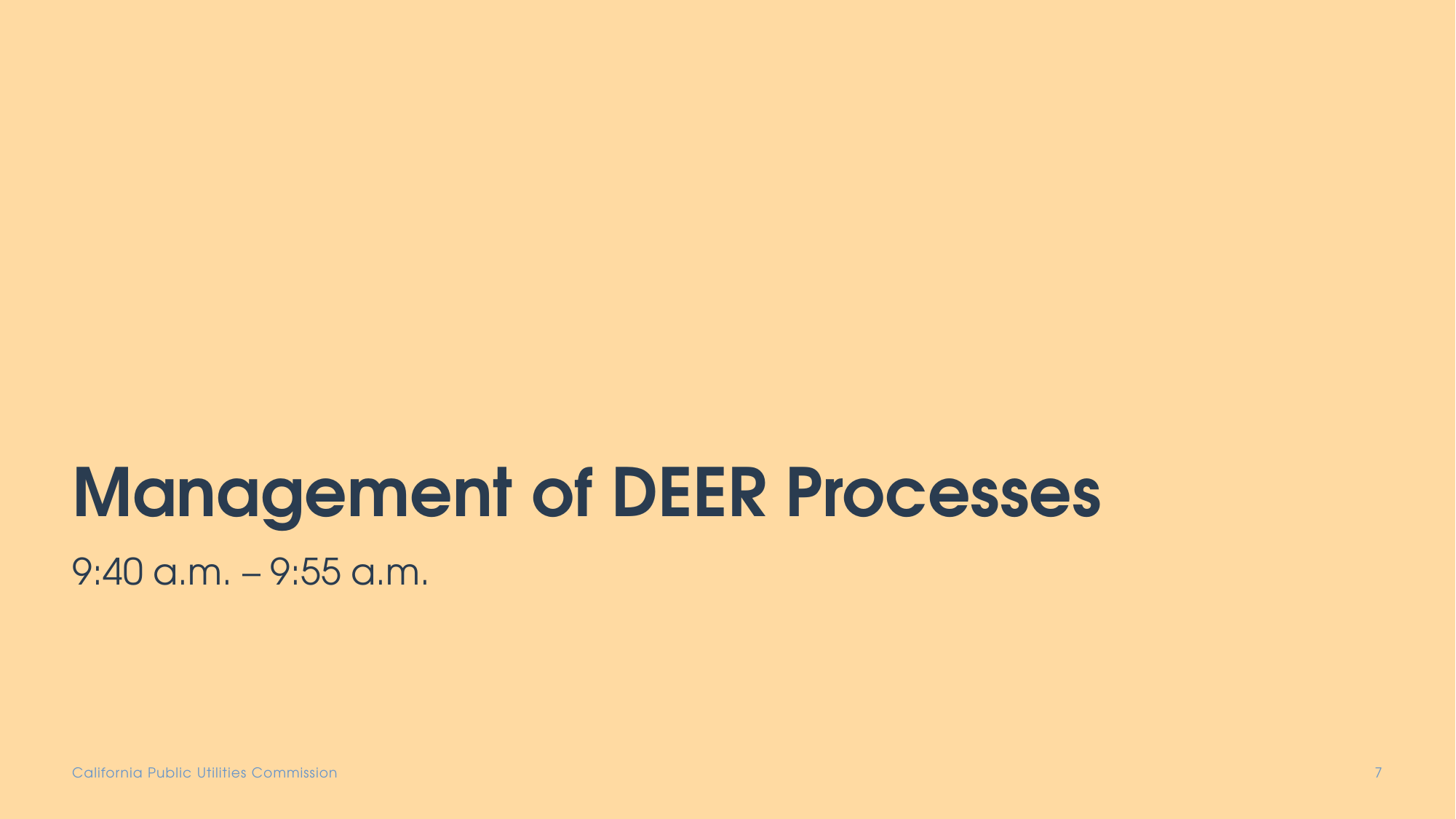

# Management of DEER Processes
9:40 a.m. – 9:55 a.m.

7